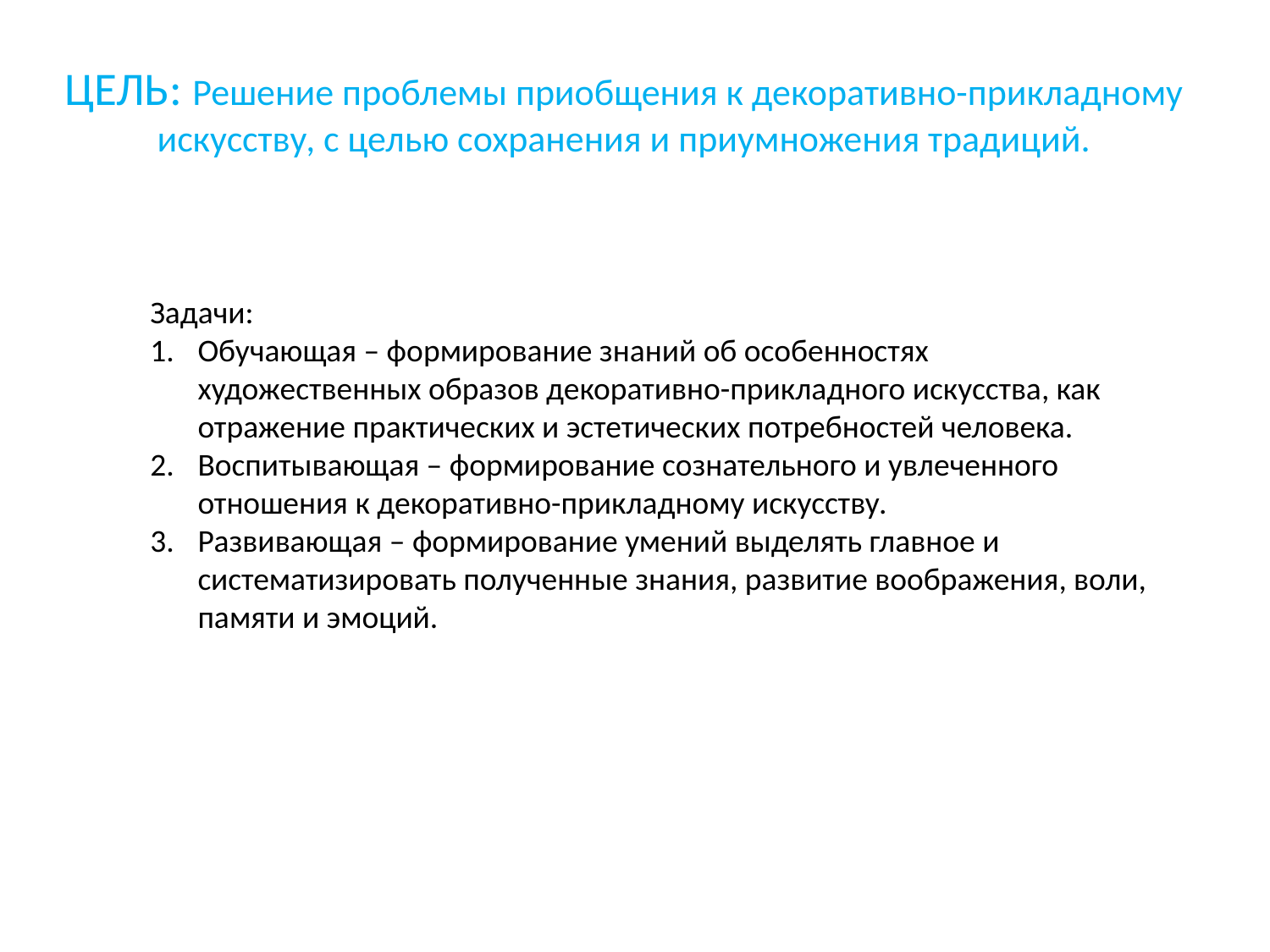

# ЦЕЛЬ: Решение проблемы приобщения к декоративно-прикладному искусству, с целью сохранения и приумножения традиций.
Задачи:
Обучающая – формирование знаний об особенностях художественных образов декоративно-прикладного искусства, как отражение практических и эстетических потребностей человека.
Воспитывающая – формирование сознательного и увлеченного отношения к декоративно-прикладному искусству.
Развивающая – формирование умений выделять главное и систематизировать полученные знания, развитие воображения, воли, памяти и эмоций.